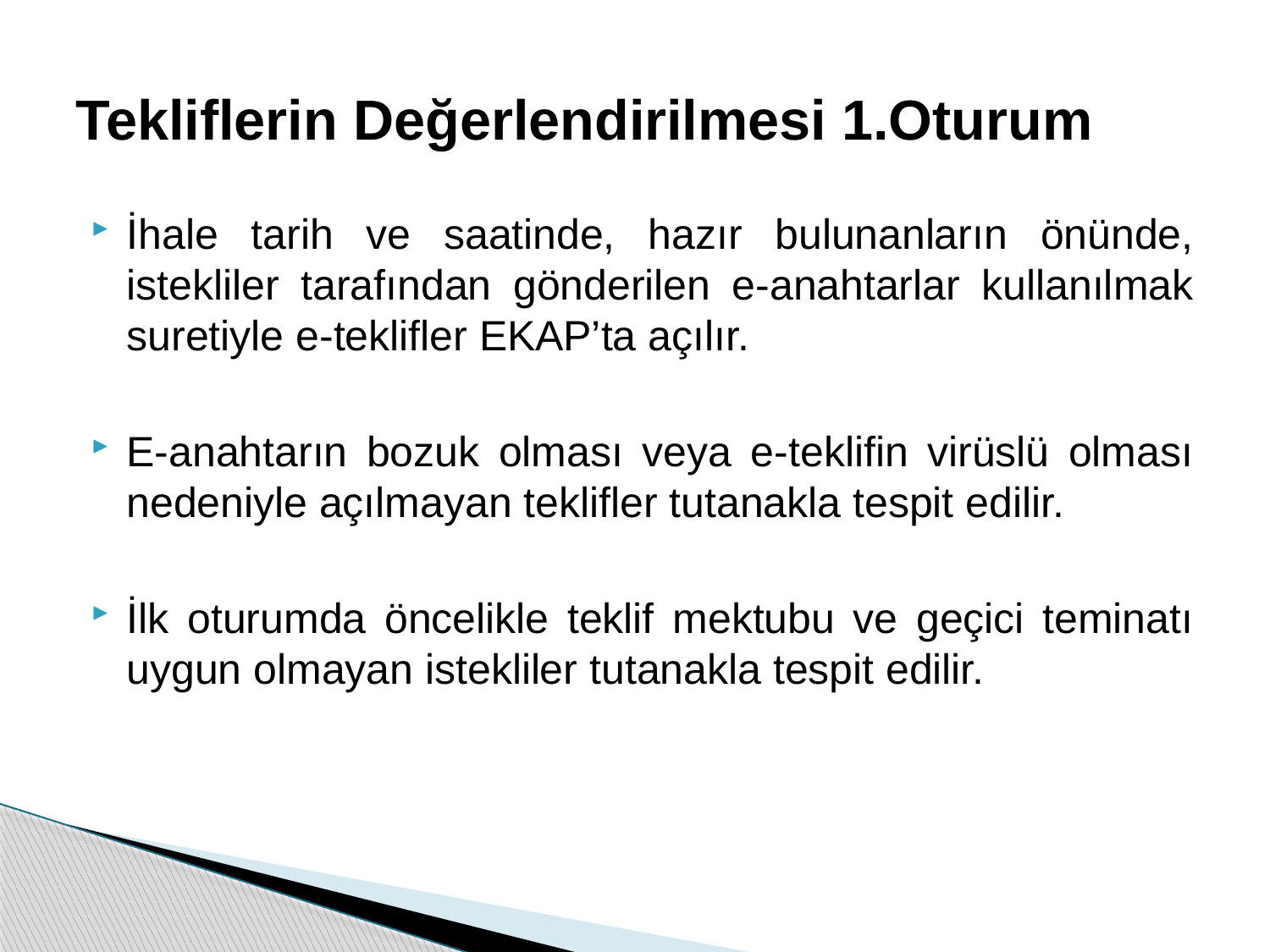

# Tekliflerin Değerlendirilmesi 1.Oturum
İhale tarih ve saatinde, hazır bulunanların önünde, istekliler tarafından gönderilen e-anahtarlar kullanılmak suretiyle e-teklifler EKAP’ta açılır.

E-anahtarın bozuk olması veya e-teklifin virüslü olması nedeniyle açılmayan teklifler tutanakla tespit edilir.

İlk oturumda öncelikle teklif mektubu ve geçici teminatı uygun olmayan istekliler tutanakla tespit edilir.